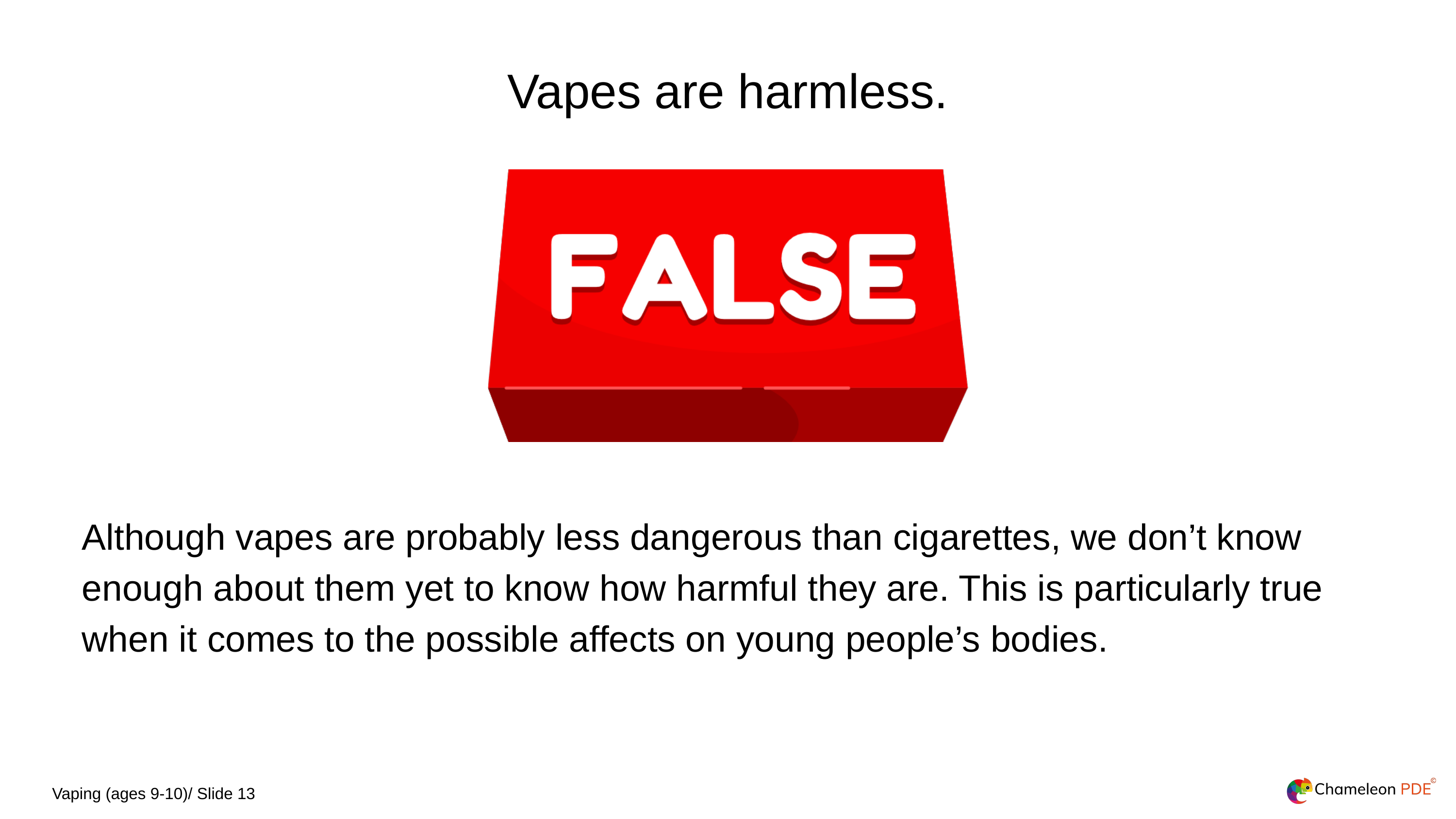

Vapes are harmless.

Although vapes are probably less dangerous than cigarettes, we don’t know enough about them yet to know how harmful they are. This is particularly true when it comes to the possible affects on young people’s bodies.

Vaping (ages 9-10)/ Slide 13